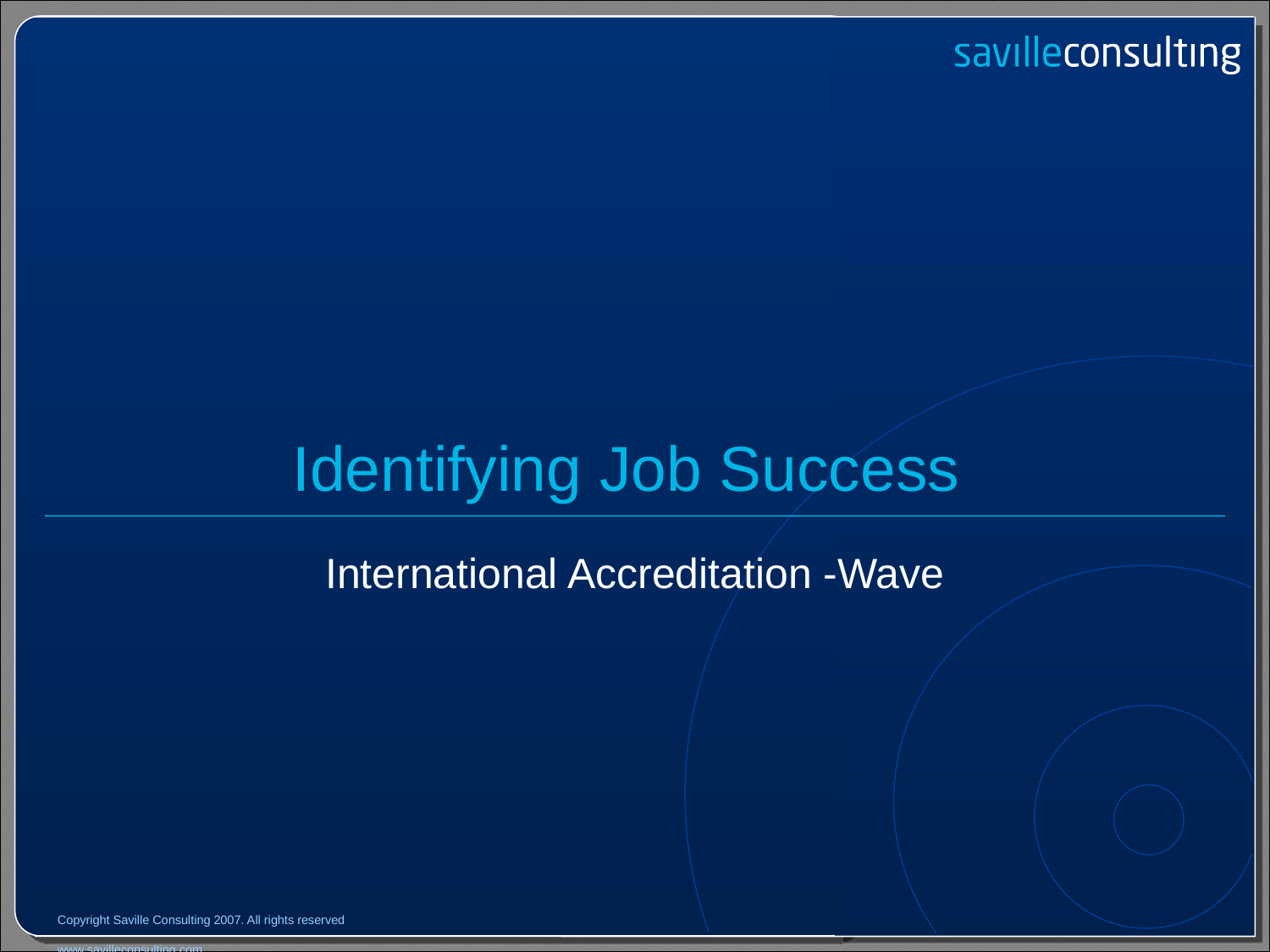

# Identifying Job Success
International Accreditation -Wave